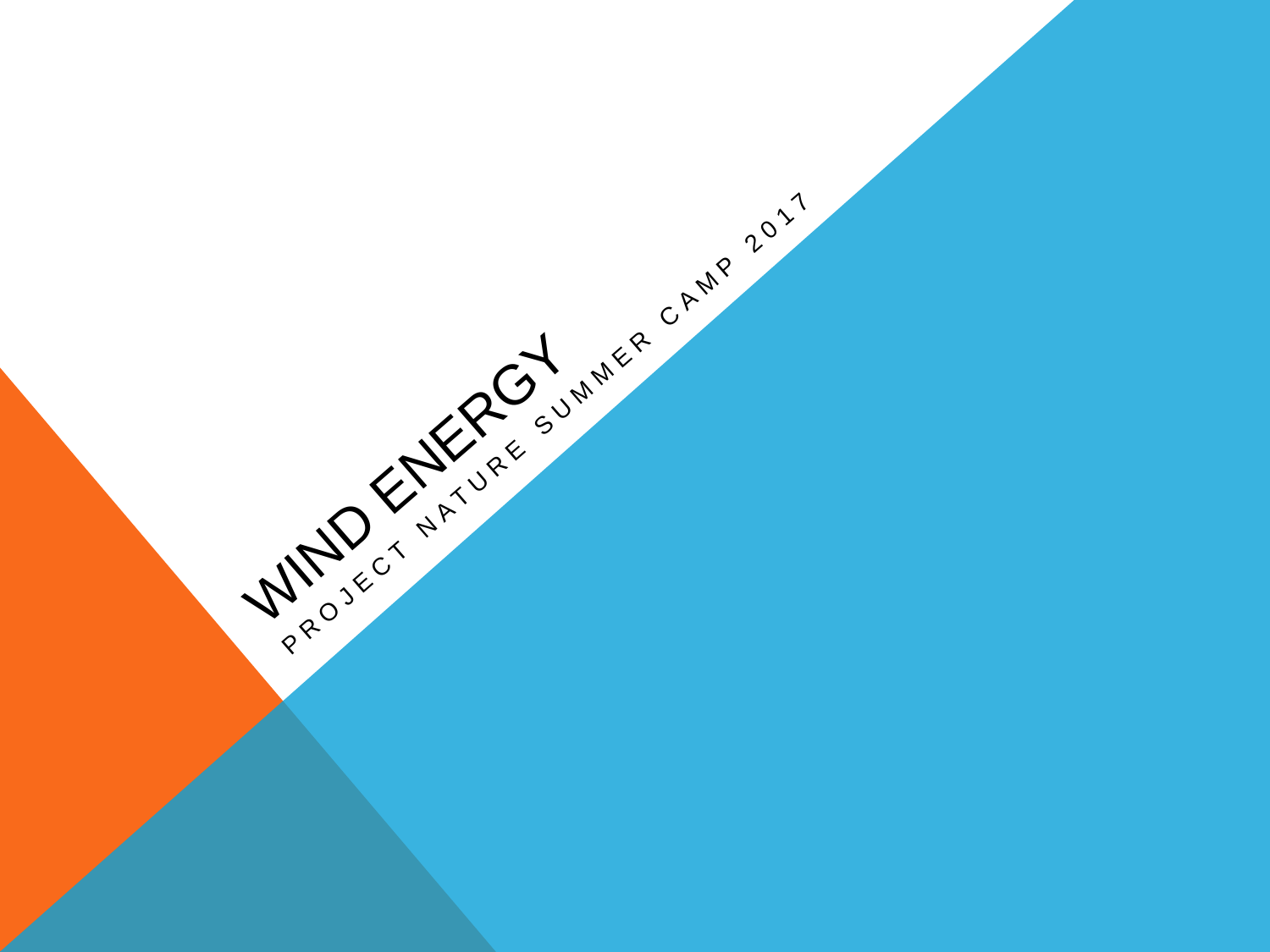

# WIND ENERGY
Project nature summer camp 2017